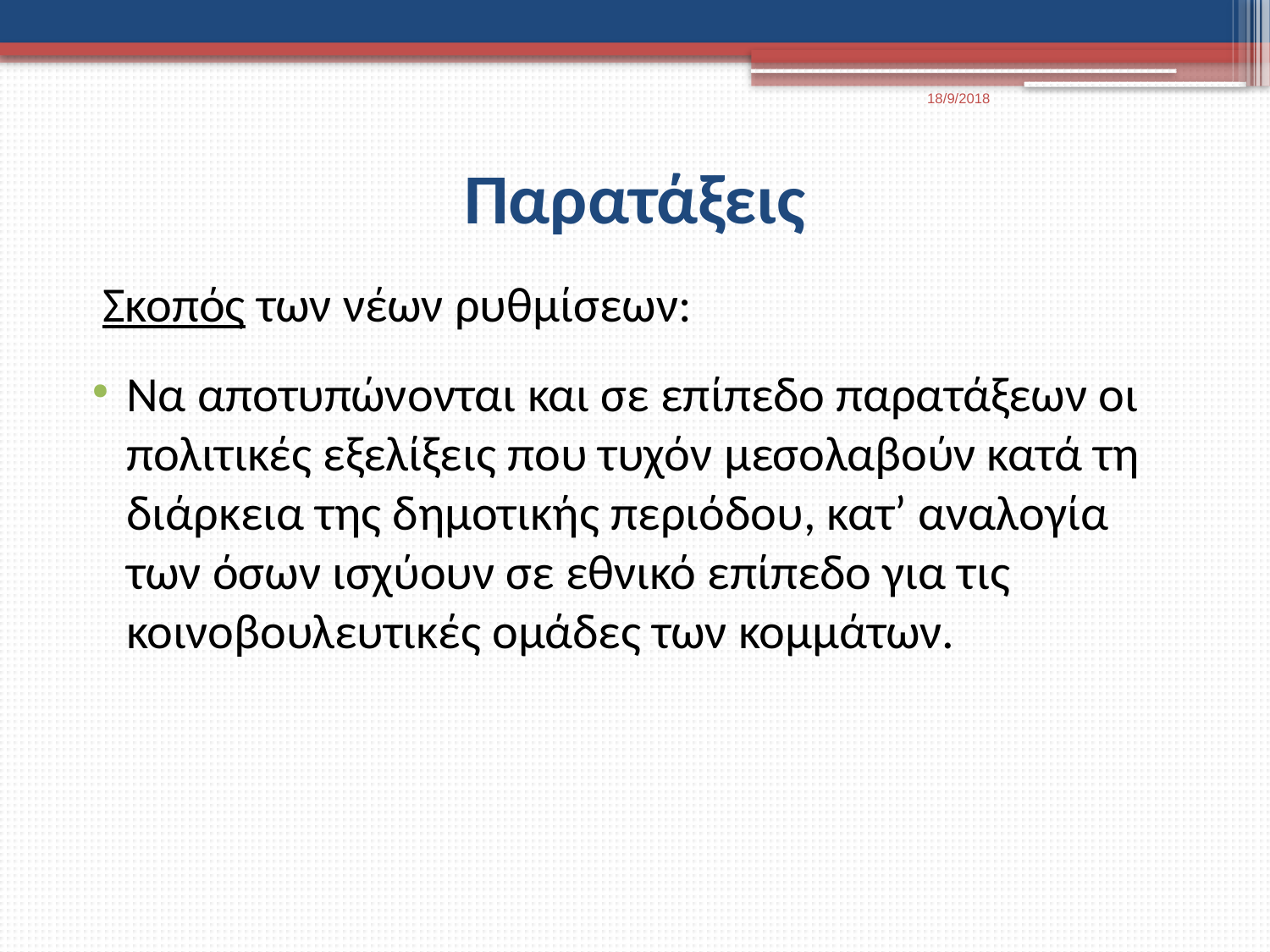

18/9/2018
# Παρατάξεις
 Σκοπός των νέων ρυθμίσεων:
Να αποτυπώνονται και σε επίπεδο παρατάξεων οι  πολιτικές εξελίξεις που τυχόν μεσολαβούν κατά τη διάρκεια της δημοτικής περιόδου, κατ’ αναλογία των όσων ισχύουν σε εθνικό επίπεδο για τις κοινοβουλευτικές ομάδες των κομμάτων.